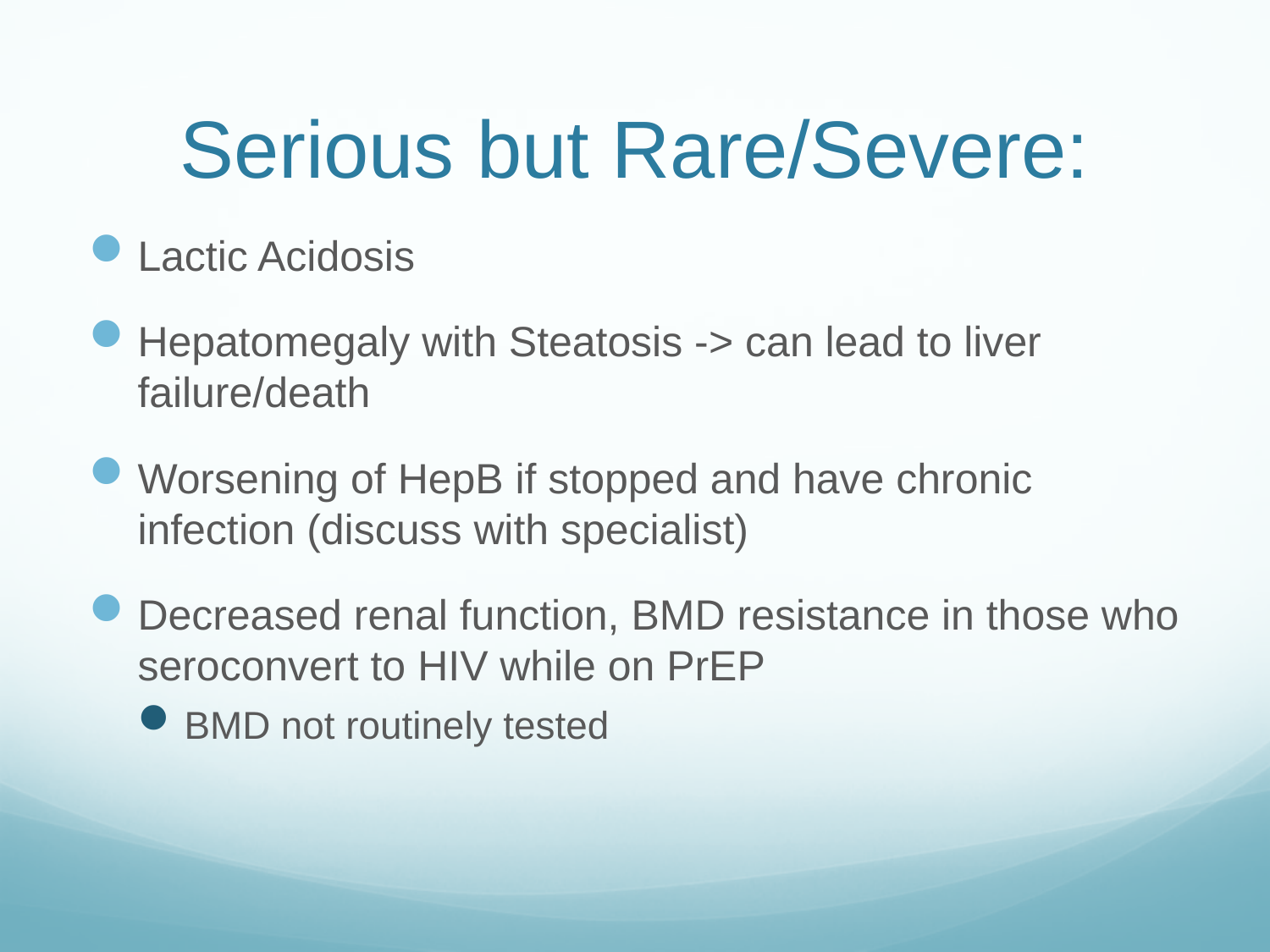

# Serious but Rare/Severe:
Lactic Acidosis
Hepatomegaly with Steatosis -> can lead to liver failure/death
Worsening of HepB if stopped and have chronic infection (discuss with specialist)
Decreased renal function, BMD resistance in those who seroconvert to HIV while on PrEP
BMD not routinely tested